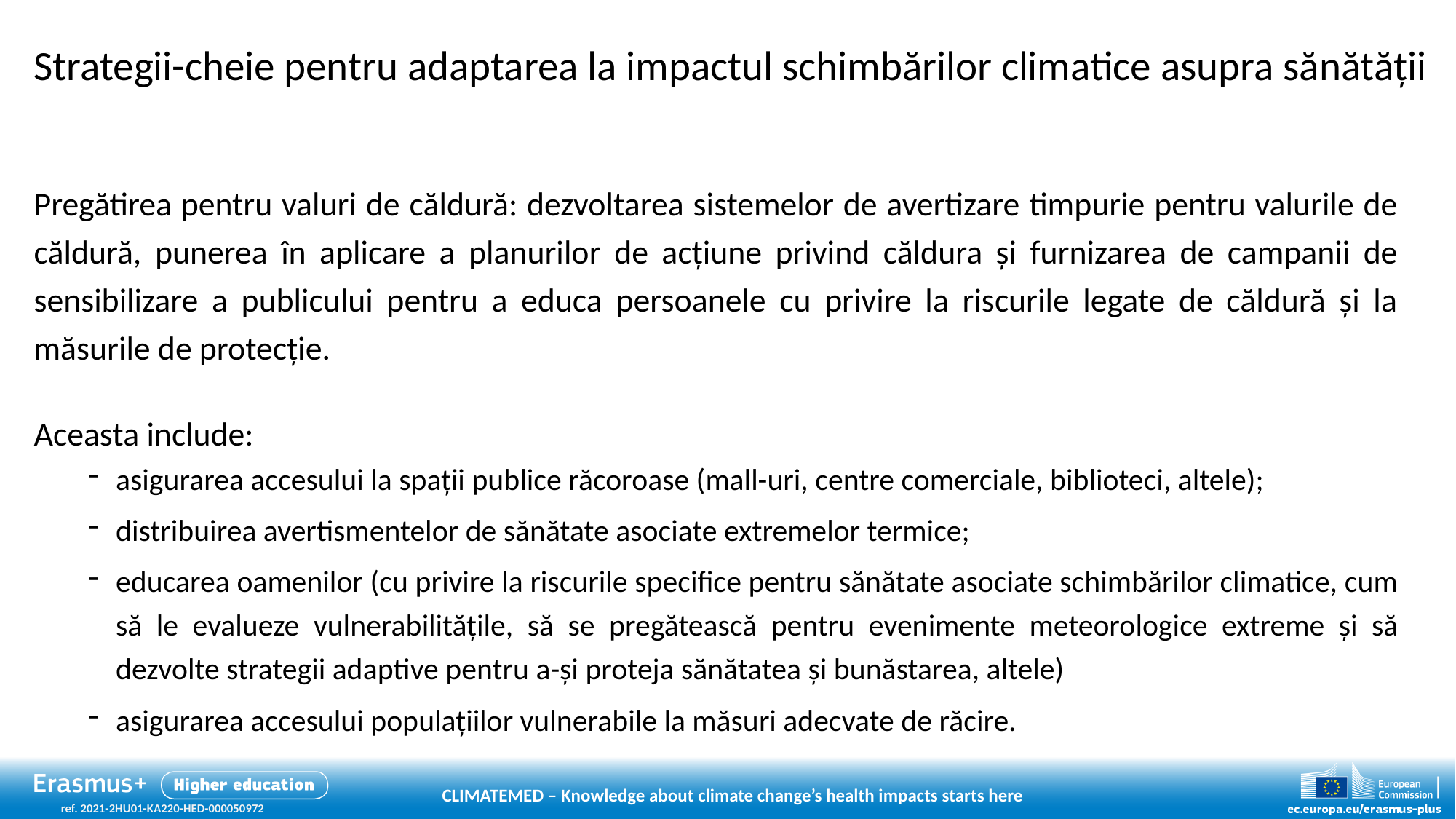

# Strategii-cheie pentru adaptarea la impactul schimbărilor climatice asupra sănătății
Pregătirea pentru valuri de căldură: dezvoltarea sistemelor de avertizare timpurie pentru valurile de căldură, punerea în aplicare a planurilor de acțiune privind căldura și furnizarea de campanii de sensibilizare a publicului pentru a educa persoanele cu privire la riscurile legate de căldură și la măsurile de protecție.
Aceasta include:
asigurarea accesului la spații publice răcoroase (mall-uri, centre comerciale, biblioteci, altele);
distribuirea avertismentelor de sănătate asociate extremelor termice;
educarea oamenilor (cu privire la riscurile specifice pentru sănătate asociate schimbărilor climatice, cum să le evalueze vulnerabilitățile, să se pregătească pentru evenimente meteorologice extreme și să dezvolte strategii adaptive pentru a-și proteja sănătatea și bunăstarea, altele)
asigurarea accesului populațiilor vulnerabile la măsuri adecvate de răcire.